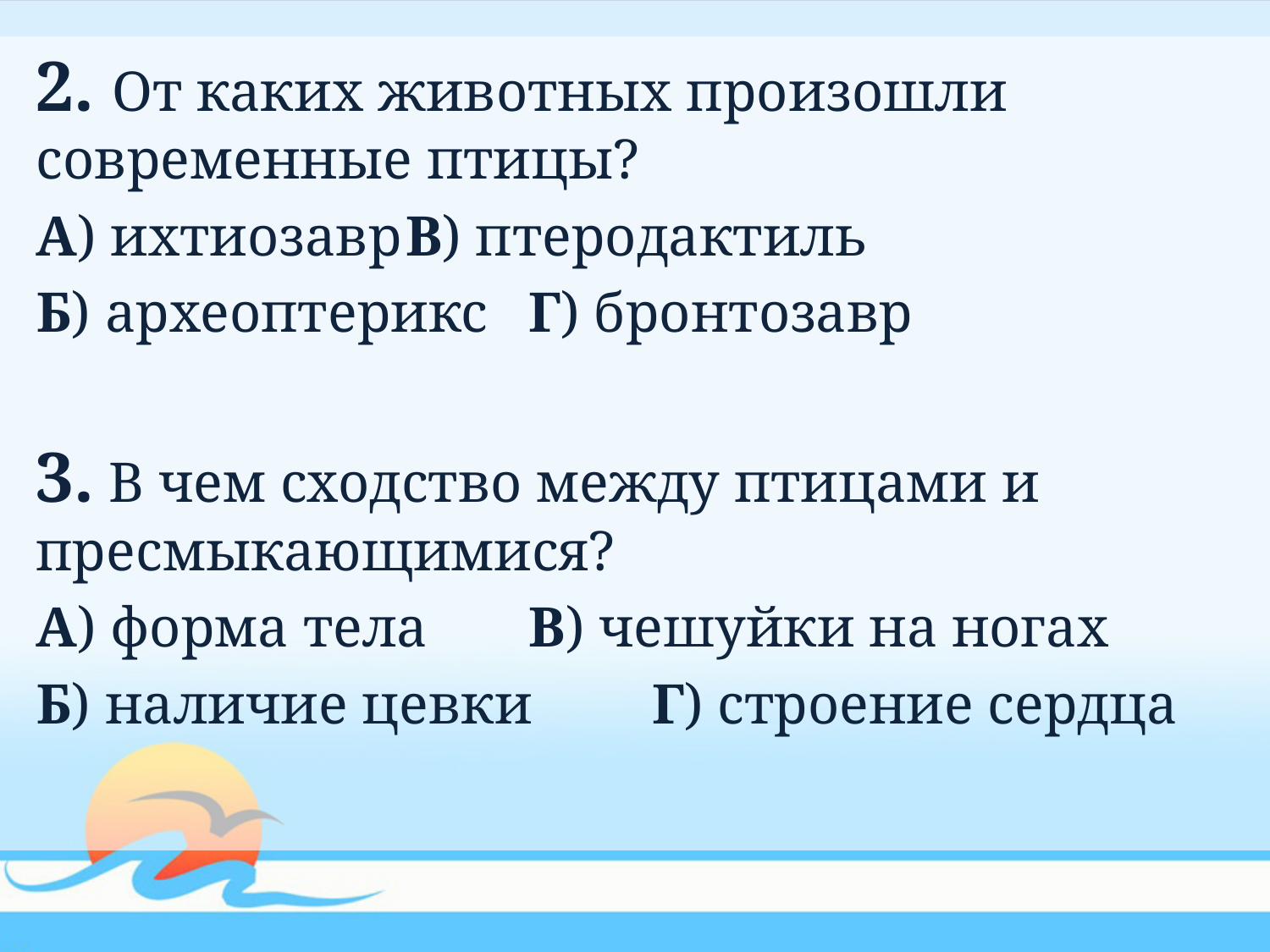

2. От каких животных произошли современные птицы?
А) ихтиозавр			В) птеродактиль
Б) археоптерикс		Г) бронтозавр

3. В чем сходство между птицами и пресмыкающимися?
А) форма тела		В) чешуйки на ногах
Б) наличие цевки		Г) строение сердца